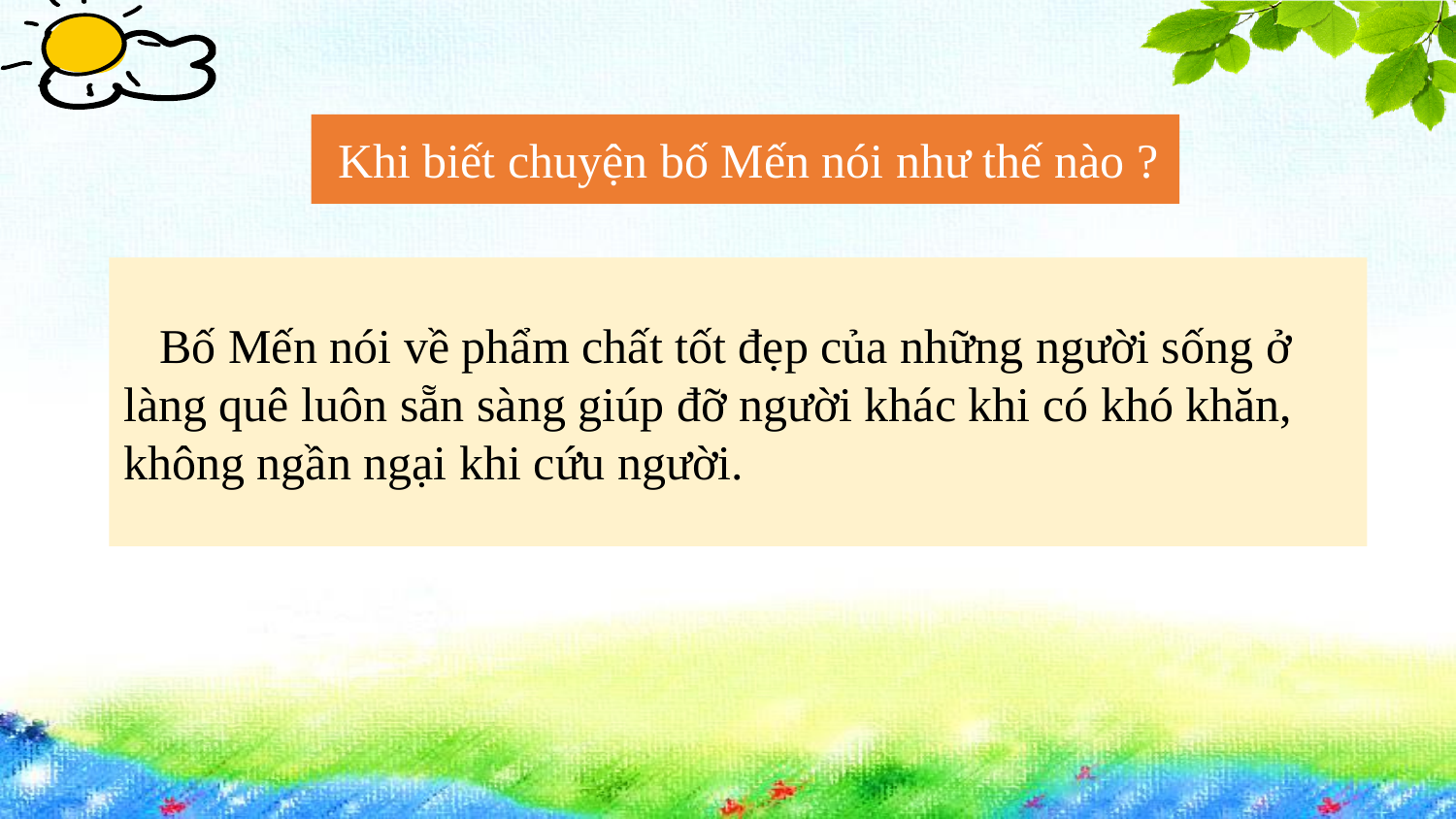

Khi biết chuyện bố Mến nói như thế nào ?
   Bố Mến nói về phẩm chất tốt đẹp của những người sống ở làng quê luôn sẵn sàng giúp đỡ người khác khi có khó khăn, không ngần ngại khi cứu người.